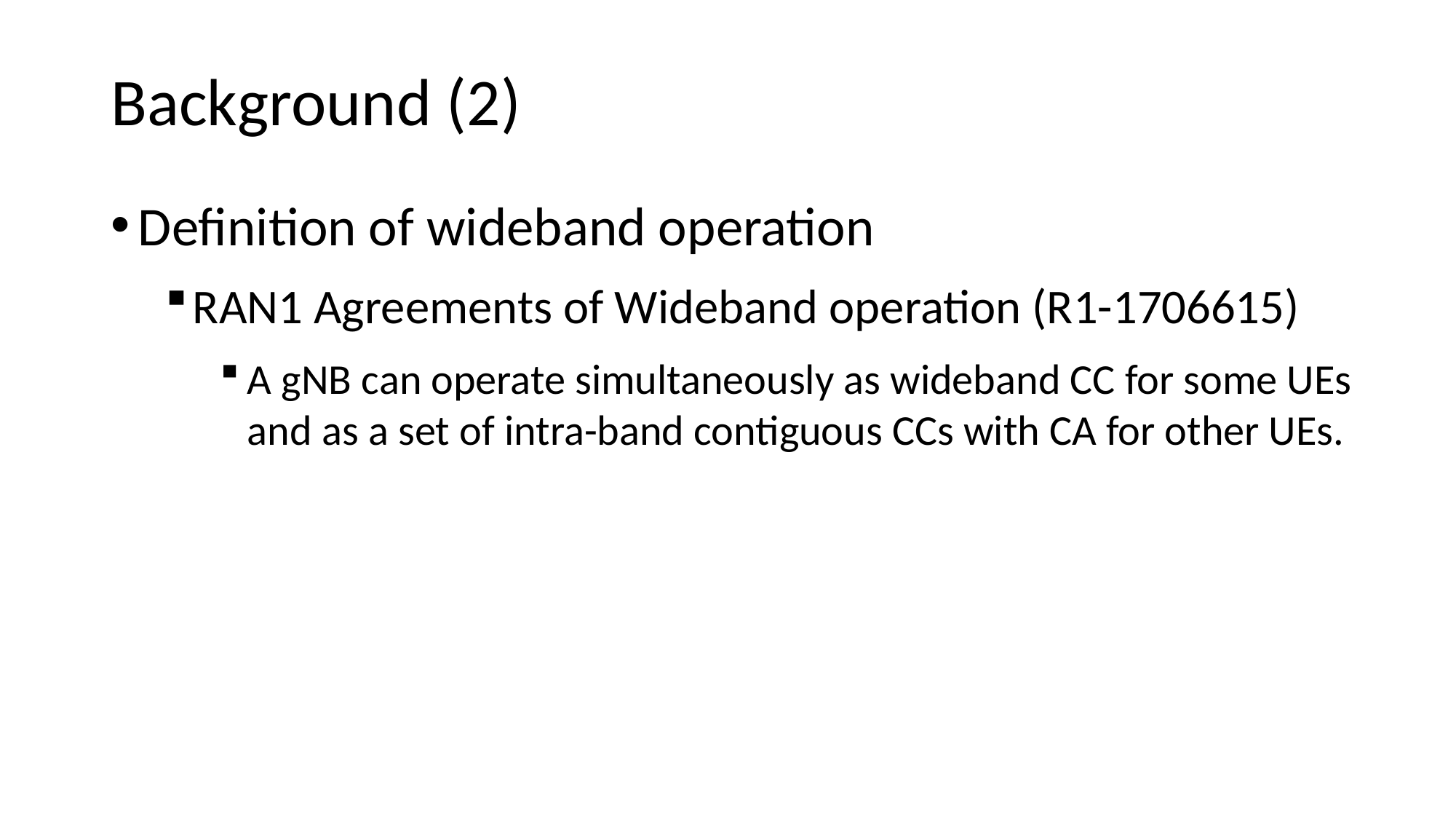

Background (2)
Definition of wideband operation
RAN1 Agreements of Wideband operation (R1-1706615)
A gNB can operate simultaneously as wideband CC for some UEs and as a set of intra-band contiguous CCs with CA for other UEs.